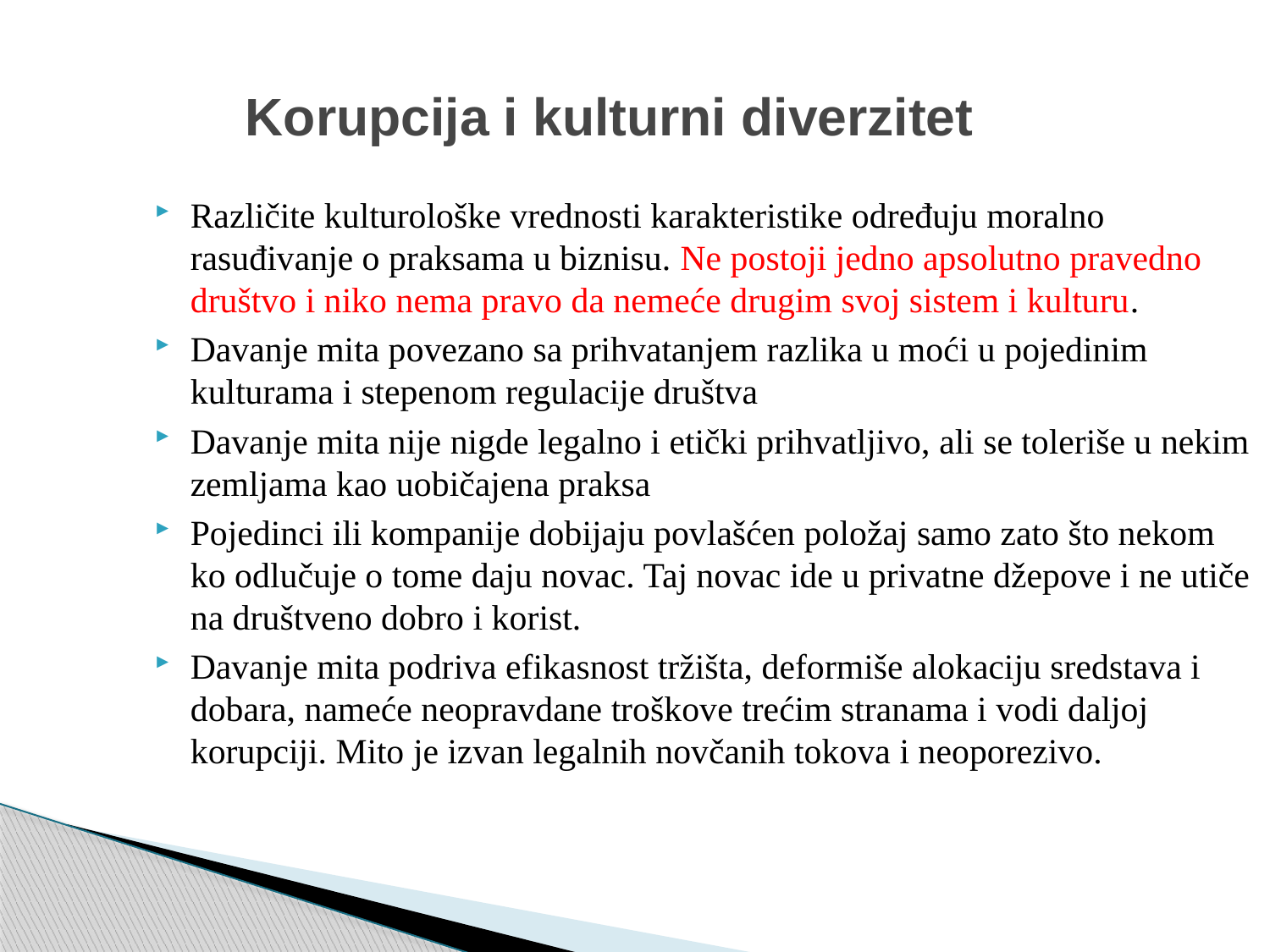

# Korupcija i kulturni diverzitet
Različite kulturološke vrednosti karakteristike određuju moralno rasuđivanje o praksama u biznisu. Ne postoji jedno apsolutno pravedno društvo i niko nema pravo da nemeće drugim svoj sistem i kulturu.
Davanje mita povezano sa prihvatanjem razlika u moći u pojedinim kulturama i stepenom regulacije društva
Davanje mita nije nigde legalno i etički prihvatljivo, ali se toleriše u nekim zemljama kao uobičajena praksa
Pojedinci ili kompanije dobijaju povlašćen položaj samo zato što nekom ko odlučuje o tome daju novac. Taj novac ide u privatne džepove i ne utiče na društveno dobro i korist.
Davanje mita podriva efikasnost tržišta, deformiše alokaciju sredstava i dobara, nameće neopravdane troškove trećim stranama i vodi daljoj korupciji. Mito je izvan legalnih novčanih tokova i neoporezivo.